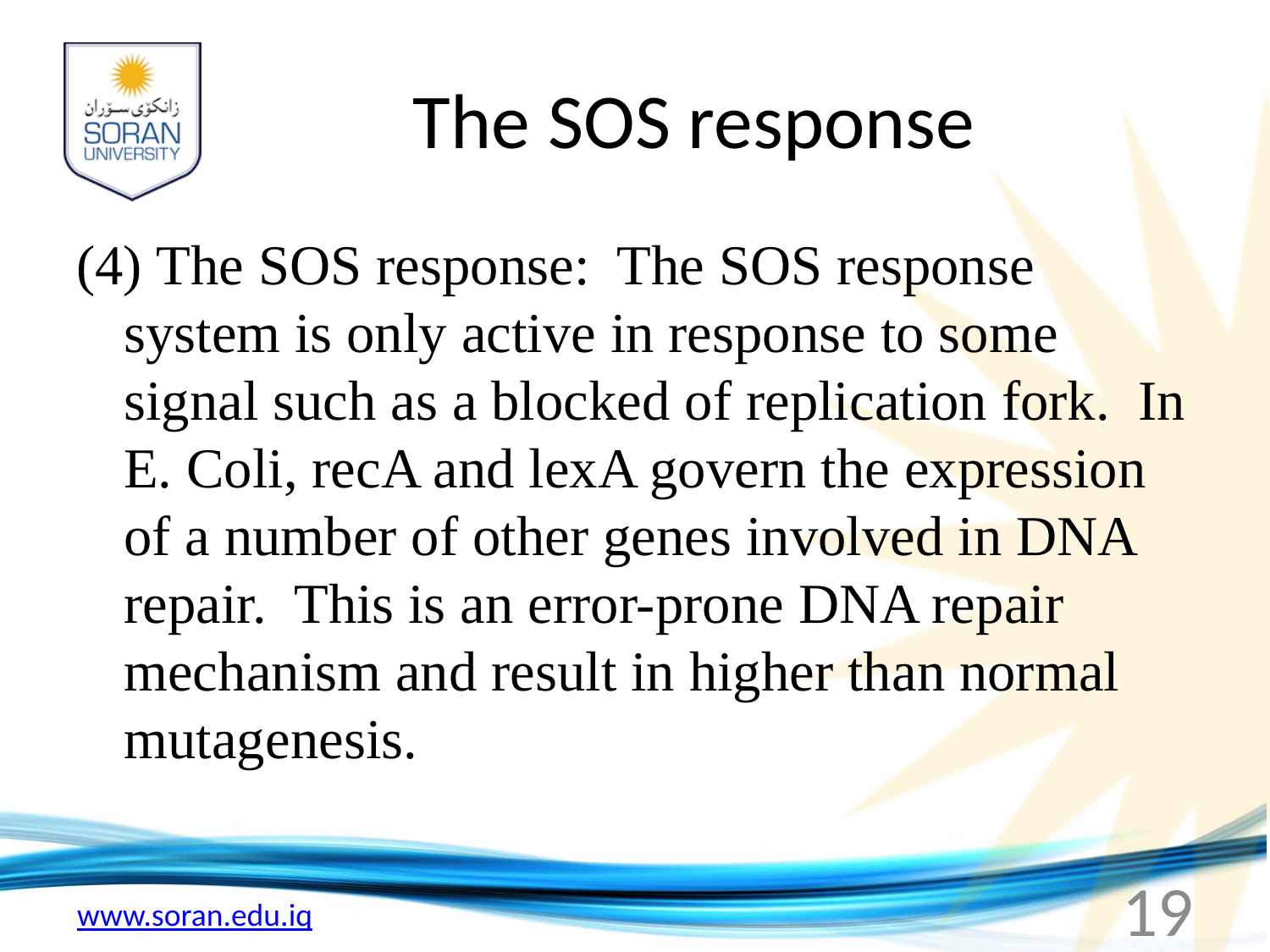

# The SOS response
(4) The SOS response:  The SOS response system is only active in response to some signal such as a blocked of replication fork.  In E. Coli, recA and lexA govern the expression of a number of other genes involved in DNA repair.  This is an error-prone DNA repair mechanism and result in higher than normal mutagenesis.
19